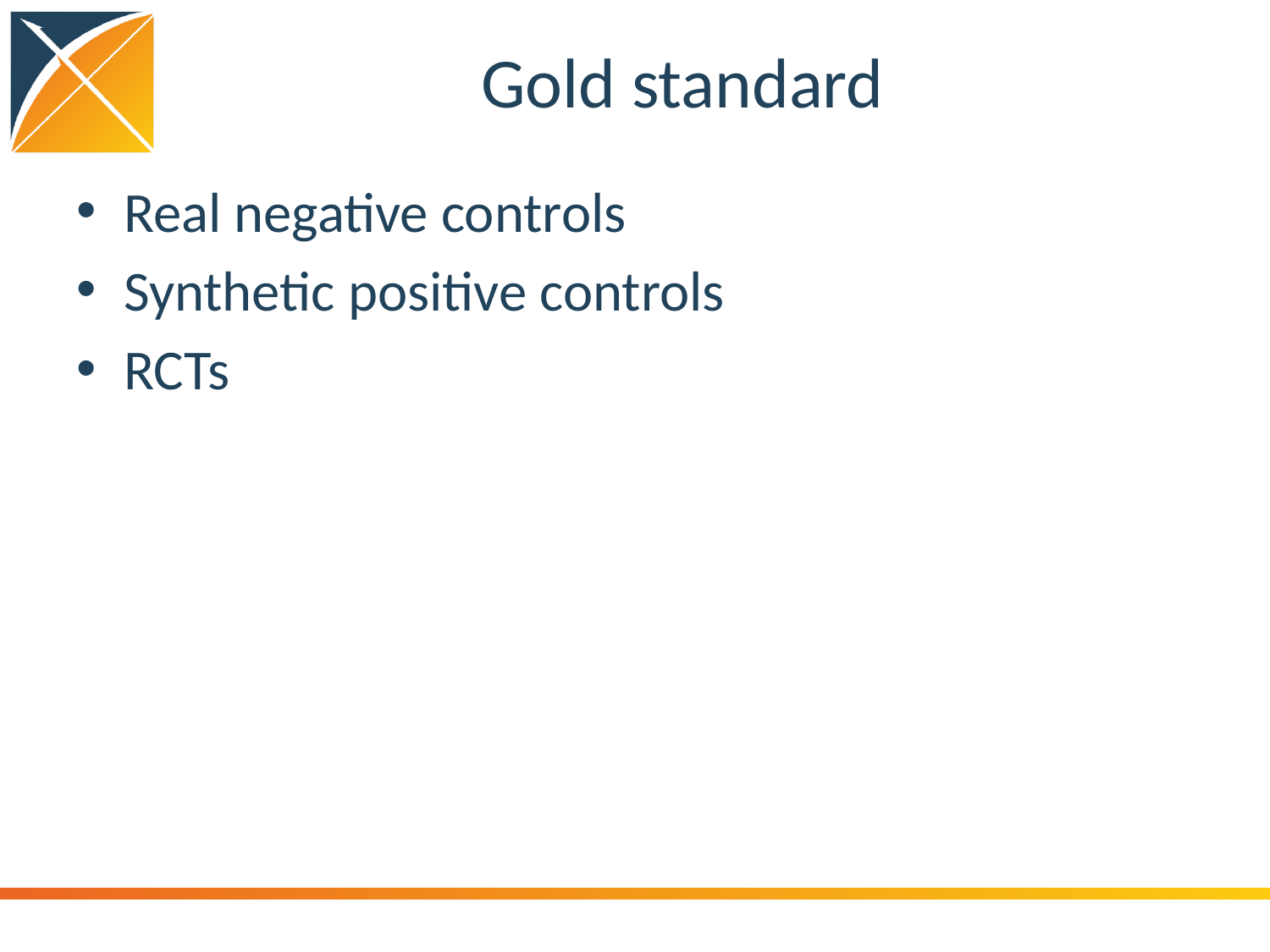

# Gold standard
Real negative controls
Synthetic positive controls
RCTs